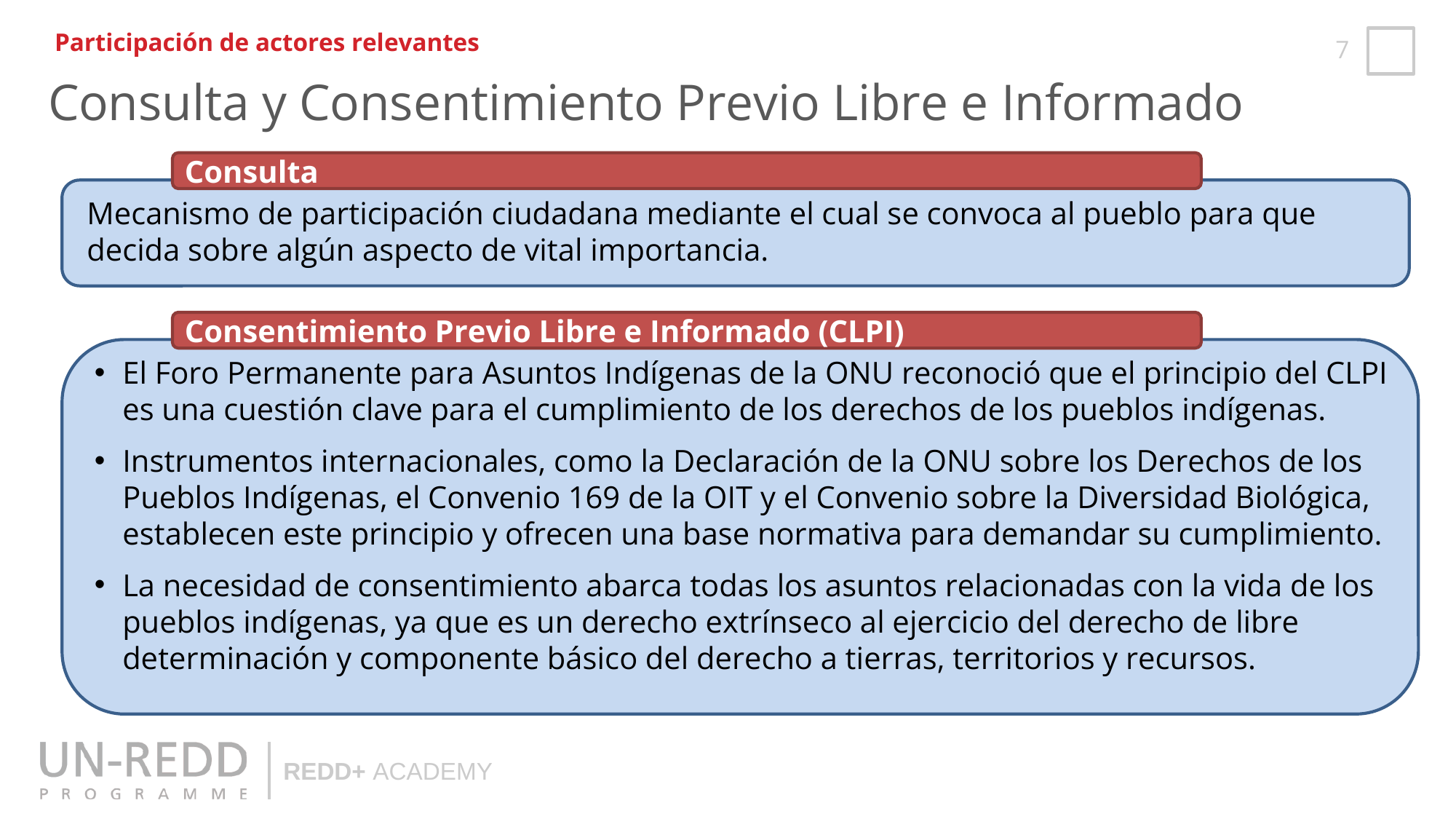

Participación de actores relevantes
Consulta y Consentimiento Previo Libre e Informado
Consulta

Mecanismo de participación ciudadana mediante el cual se convoca al pueblo para que decida sobre algún aspecto de vital importancia.
Consentimiento Previo Libre e Informado (CLPI)

El Foro Permanente para Asuntos Indígenas de la ONU reconoció que el principio del CLPI es una cuestión clave para el cumplimiento de los derechos de los pueblos indígenas.
Instrumentos internacionales, como la Declaración de la ONU sobre los Derechos de los Pueblos Indígenas, el Convenio 169 de la OIT y el Convenio sobre la Diversidad Biológica, establecen este principio y ofrecen una base normativa para demandar su cumplimiento.
La necesidad de consentimiento abarca todas los asuntos relacionadas con la vida de los pueblos indígenas, ya que es un derecho extrínseco al ejercicio del derecho de libre determinación y componente básico del derecho a tierras, territorios y recursos.